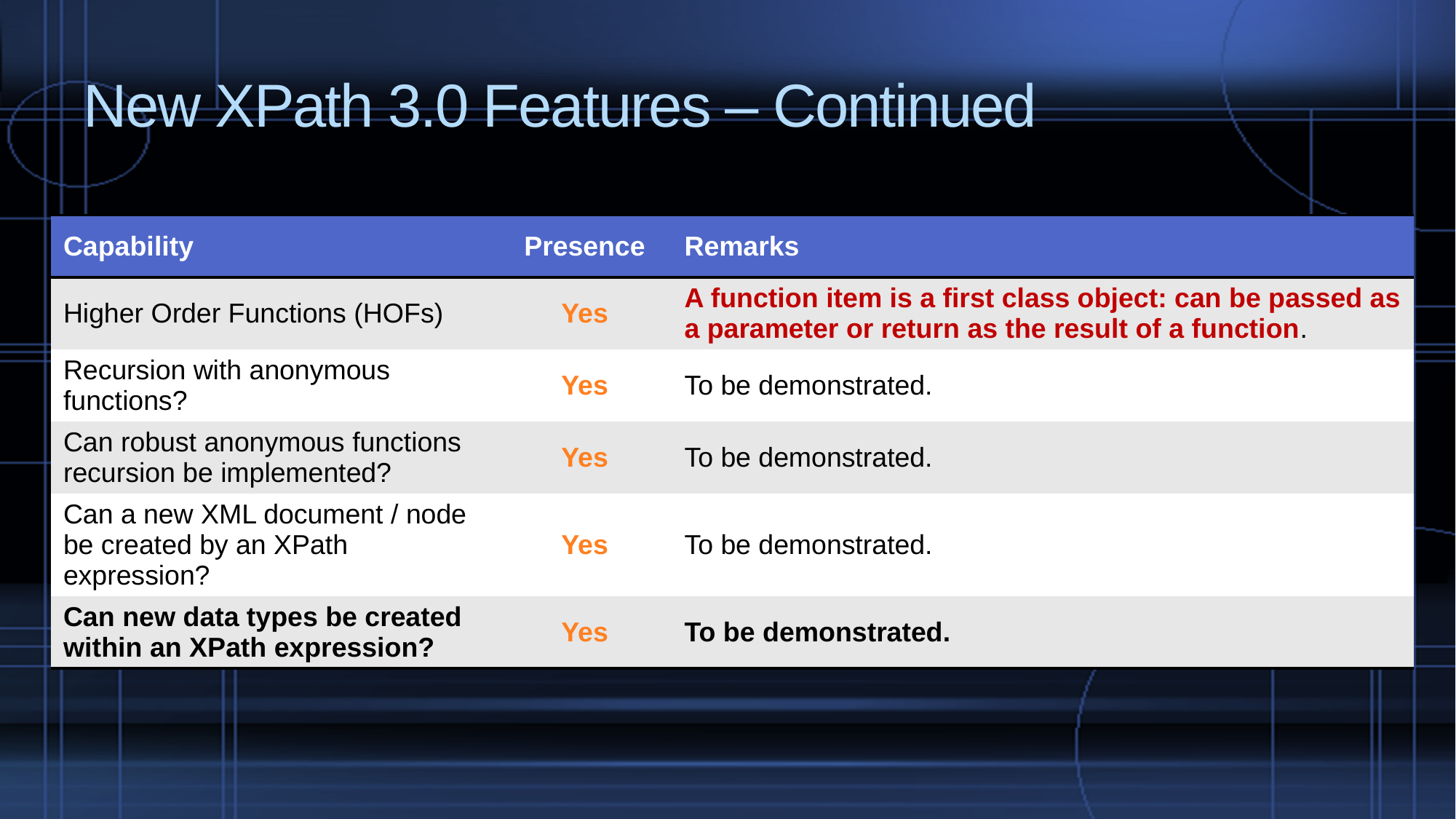

# New XPath 3.0 Features – Continued
| Capability | Presence | Remarks |
| --- | --- | --- |
| Higher Order Functions (HOFs) | Yes | A function item is a first class object: can be passed as a parameter or return as the result of a function. |
| Recursion with anonymous functions? | Yes | To be demonstrated. |
| Can robust anonymous functions recursion be implemented? | Yes | To be demonstrated. |
| Can a new XML document / node be created by an XPath expression? | Yes | To be demonstrated. |
| Can new data types be created within an XPath expression? | Yes | To be demonstrated. |